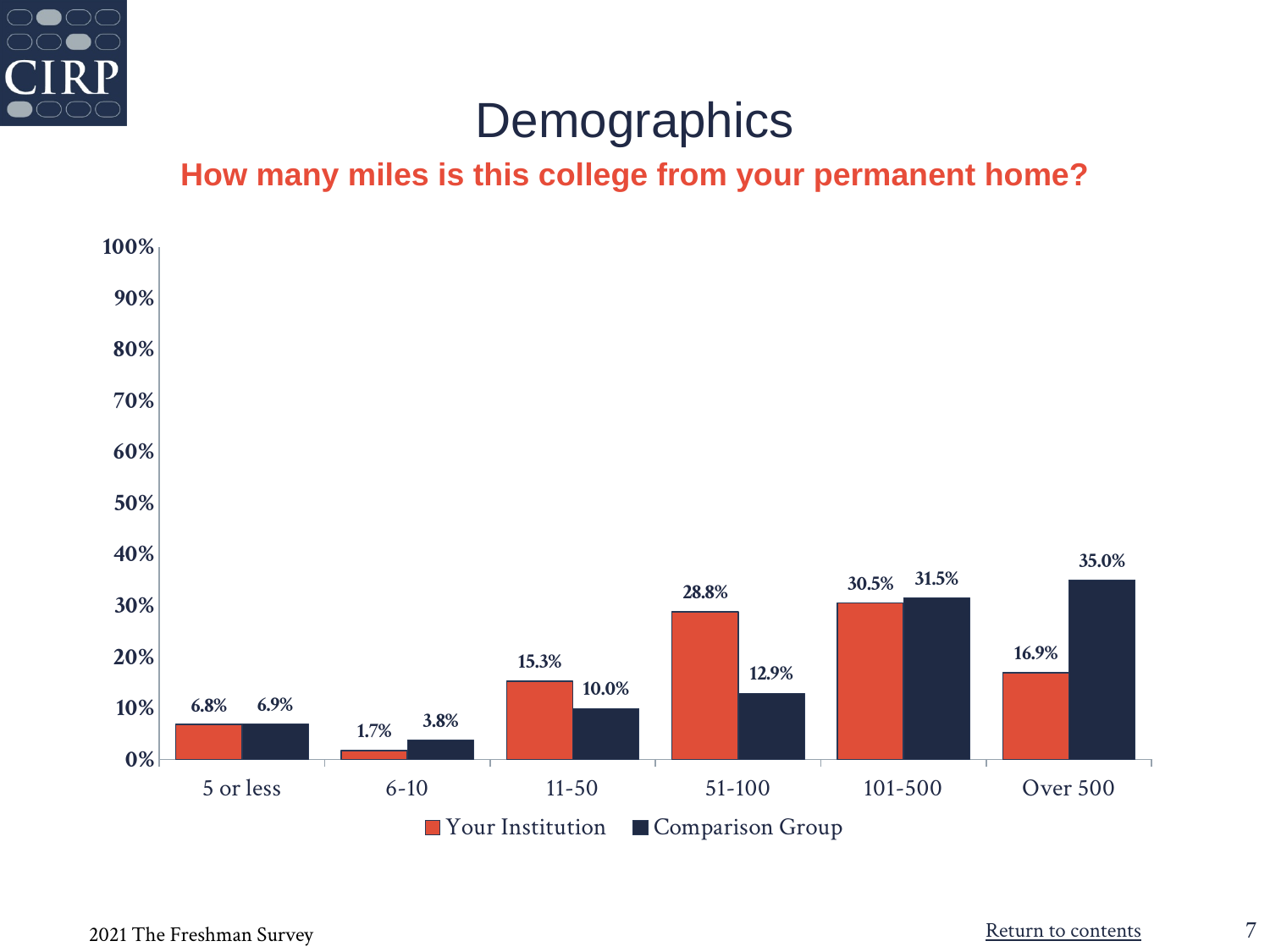

Demographics
How many miles is this college from your permanent home?

### Chart: Sex

| Category |
|---|

### Chart

| Category | Your Institution | Comparison Group |
|---|---|---|
| 5 or less | 0.068 | 0.069 |
| 6-10 | 0.017 | 0.038 |
| 11-50 | 0.153 | 0.1 |
| 51-100 | 0.288 | 0.129 |
| 101-500 | 0.305 | 0.315 |
| Over 500 | 0.169 | 0.35 |
2021 The Freshman Survey
Return to contents
7